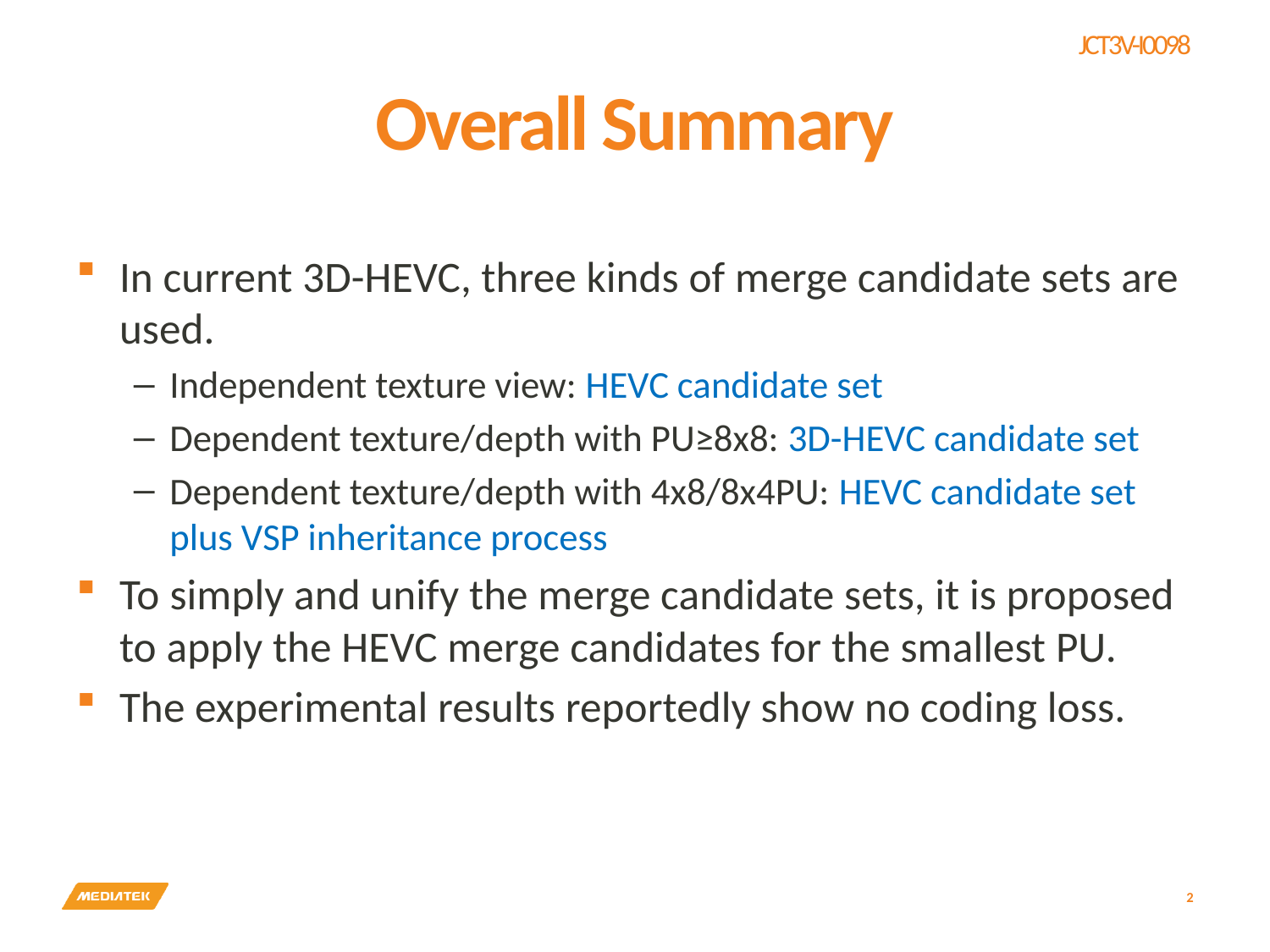

# Overall Summary
In current 3D-HEVC, three kinds of merge candidate sets are used.
Independent texture view: HEVC candidate set
Dependent texture/depth with PU≥8x8: 3D-HEVC candidate set
Dependent texture/depth with 4x8/8x4PU: HEVC candidate set plus VSP inheritance process
To simply and unify the merge candidate sets, it is proposed to apply the HEVC merge candidates for the smallest PU.
The experimental results reportedly show no coding loss.
2